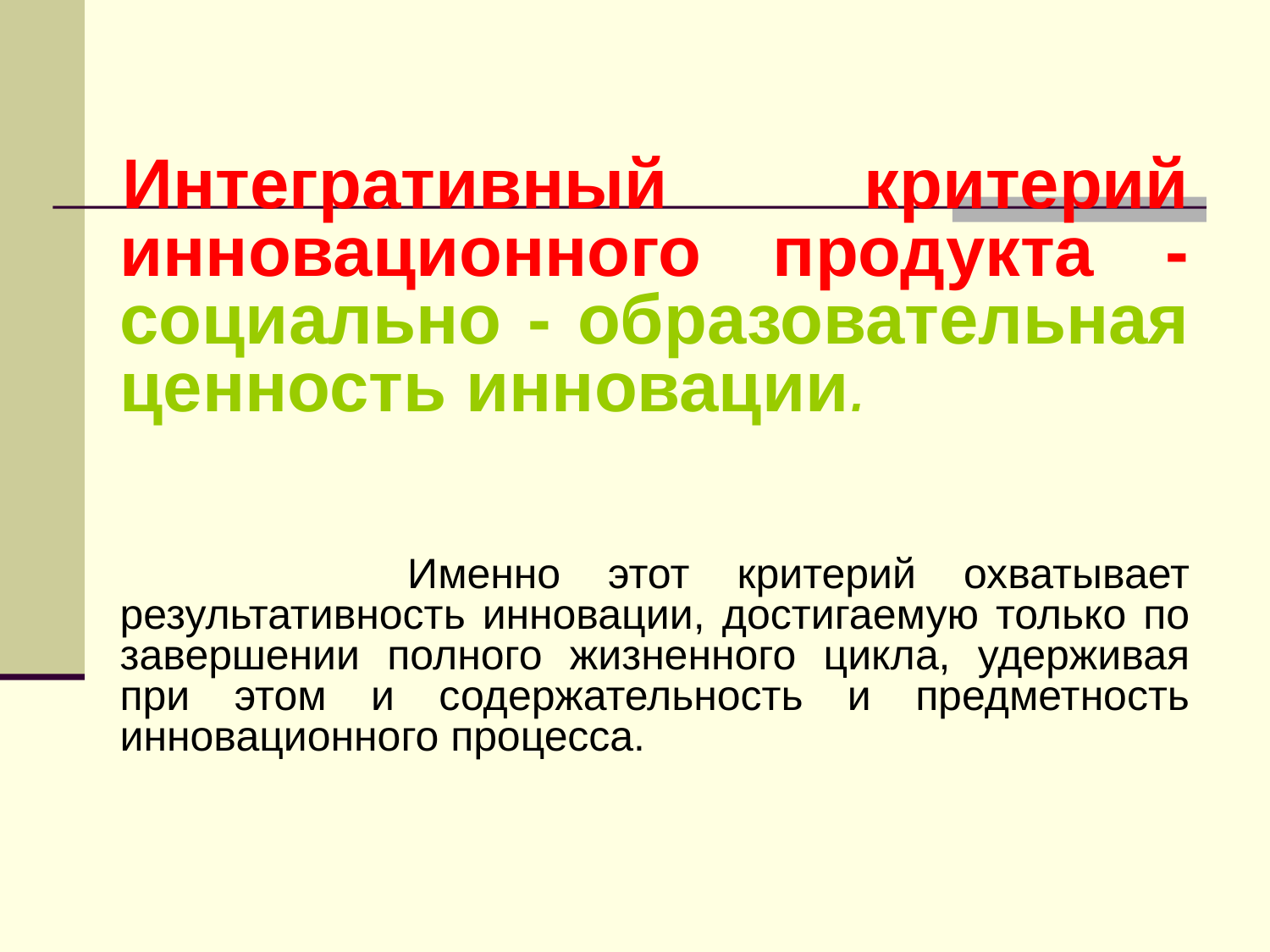

Интегративный критерий инновационного продукта - социально - образовательная ценность инновации.

      Именно этот критерий охватывает результативность инновации, достигаемую только по завершении полного жизненного цикла, удерживая при этом и содержательность и предметность инновационного процесса.